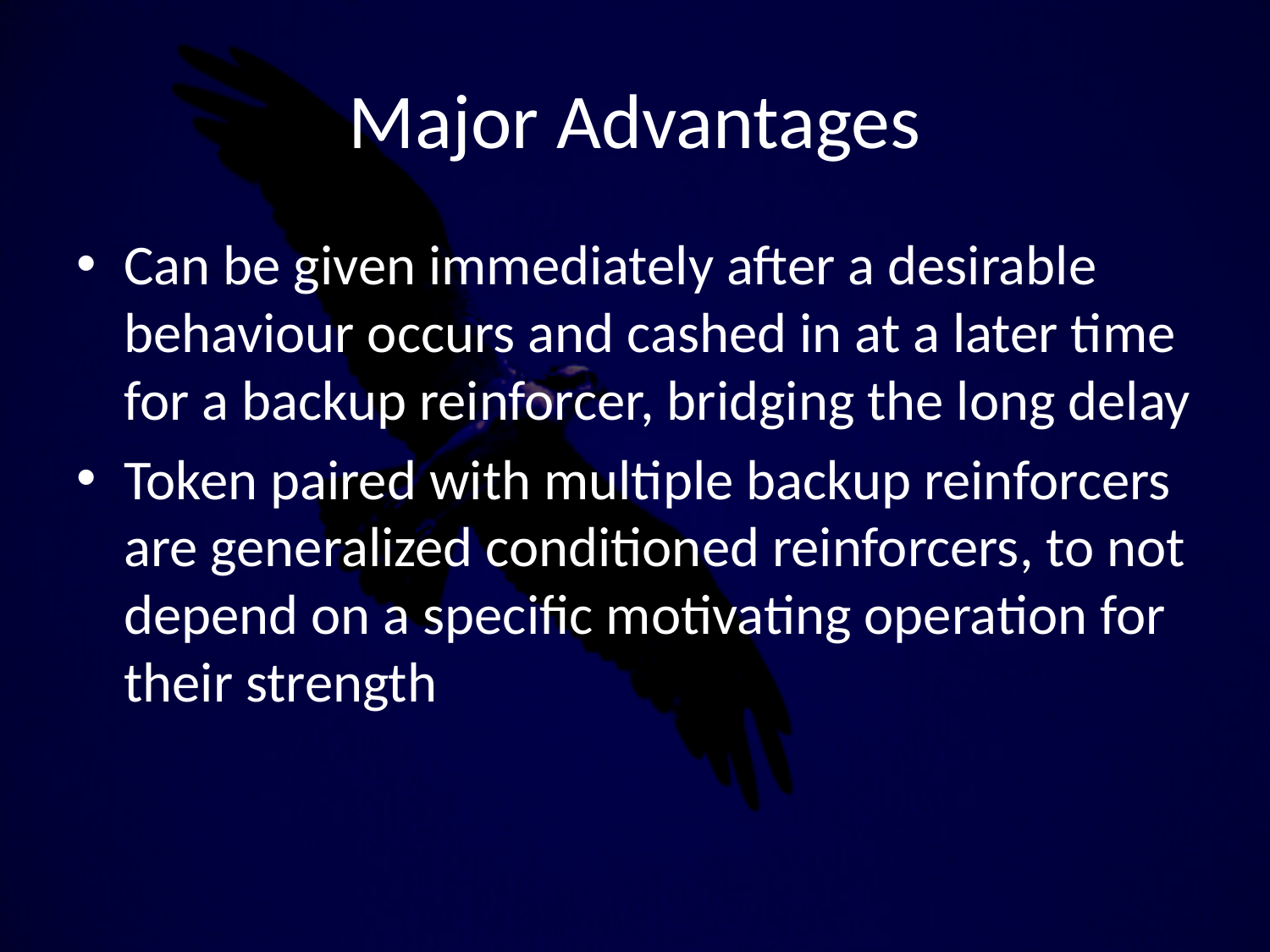

# Major Advantages
Can be given immediately after a desirable behaviour occurs and cashed in at a later time for a backup reinforcer, bridging the long delay
Token paired with multiple backup reinforcers are generalized conditioned reinforcers, to not depend on a specific motivating operation for their strength